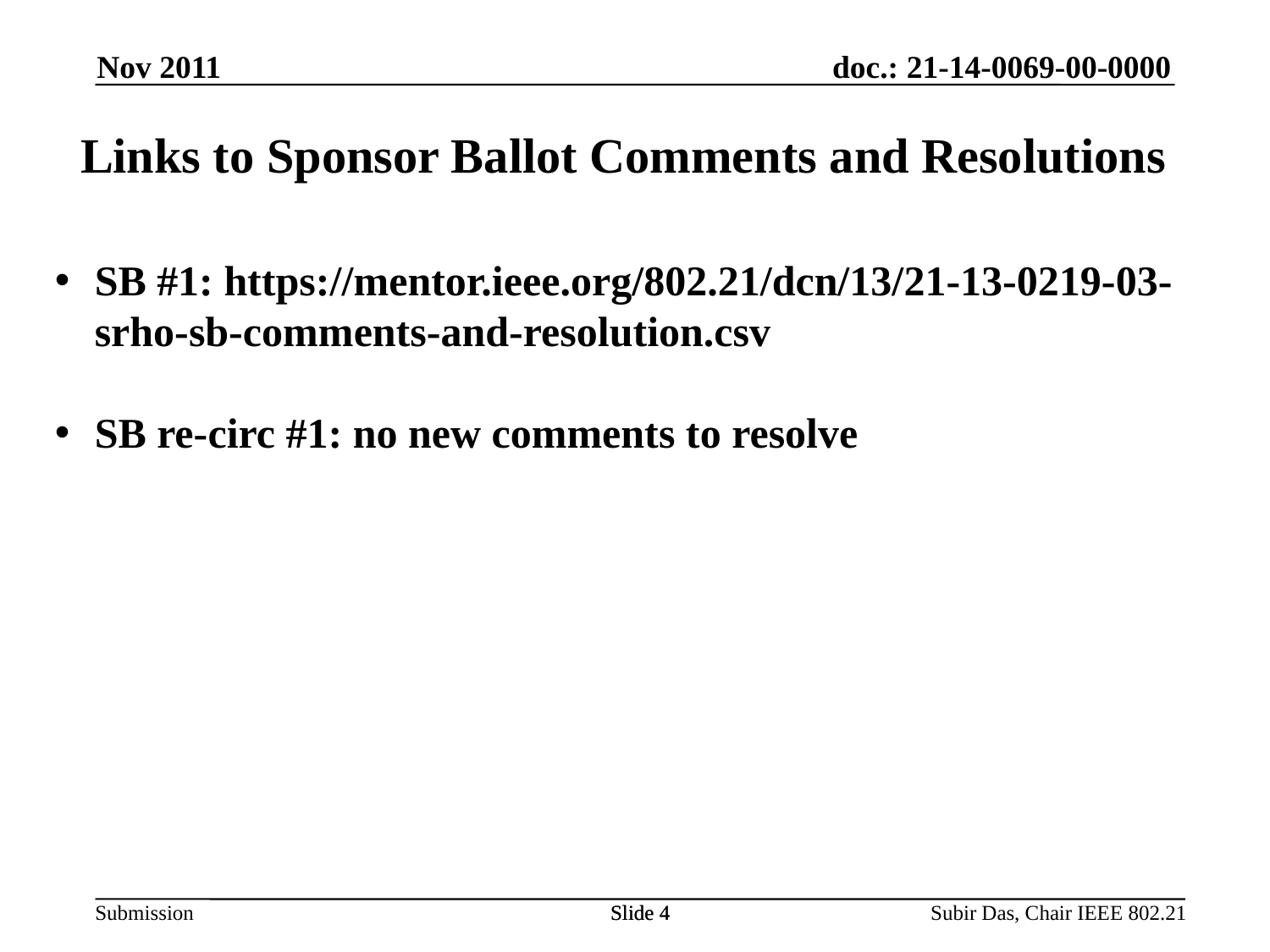

Nov 2011
# Links to Sponsor Ballot Comments and Resolutions

SB #1: https://mentor.ieee.org/802.21/dcn/13/21-13-0219-03-srho-sb-comments-and-resolution.csv

SB re-circ #1: no new comments to resolve

Slide 4
Slide 4
Subir Das, Chair IEEE 802.21